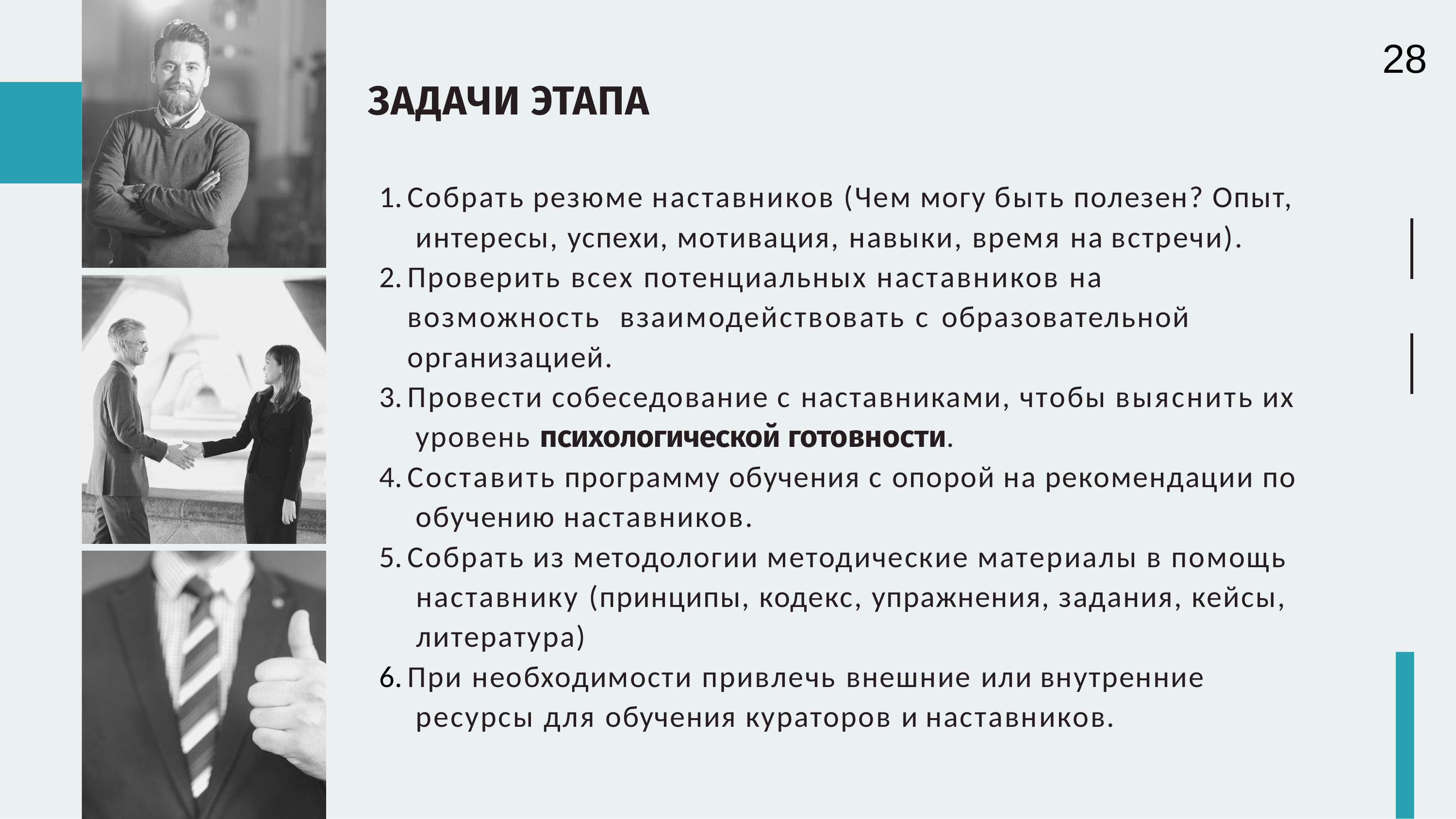

# 28
ЗАДАЧИ ЭТАПА

Собрать резюме наставников (Чем могу быть полезен? Опыт,  интересы, успехи, мотивация, навыки, время на встречи).
Проверить всех потенциальных наставников на возможность  взаимодействовать с образовательной организацией.
Провести собеседование с наставниками, чтобы выяснить их  уровень психологической готовности.
Составить программу обучения с опорой на рекомендации по  обучению наставников.
Собрать из методологии методические материалы в помощь  наставнику (принципы, кодекс, упражнения, задания, кейсы,  литература)
При необходимости привлечь внешние или внутренние  ресурсы для обучения кураторов и наставников.